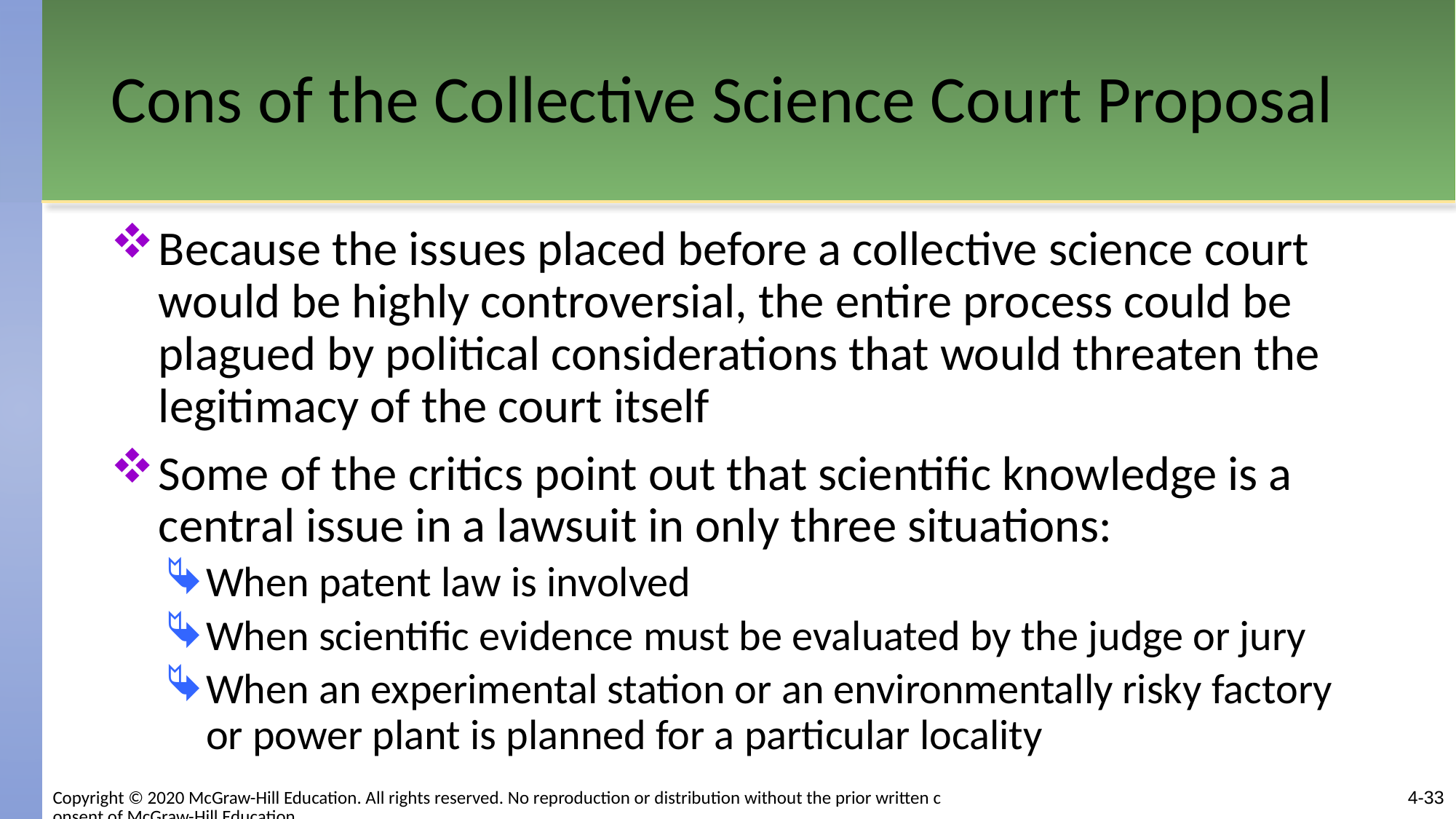

# Cons of the Collective Science Court Proposal
Because the issues placed before a collective science court would be highly controversial, the entire process could be plagued by political considerations that would threaten the legitimacy of the court itself
Some of the critics point out that scientific knowledge is a central issue in a lawsuit in only three situations:
When patent law is involved
When scientific evidence must be evaluated by the judge or jury
When an experimental station or an environmentally risky factory or power plant is planned for a particular locality
4-33
Copyright © 2020 McGraw-Hill Education. All rights reserved. No reproduction or distribution without the prior written consent of McGraw-Hill Education.